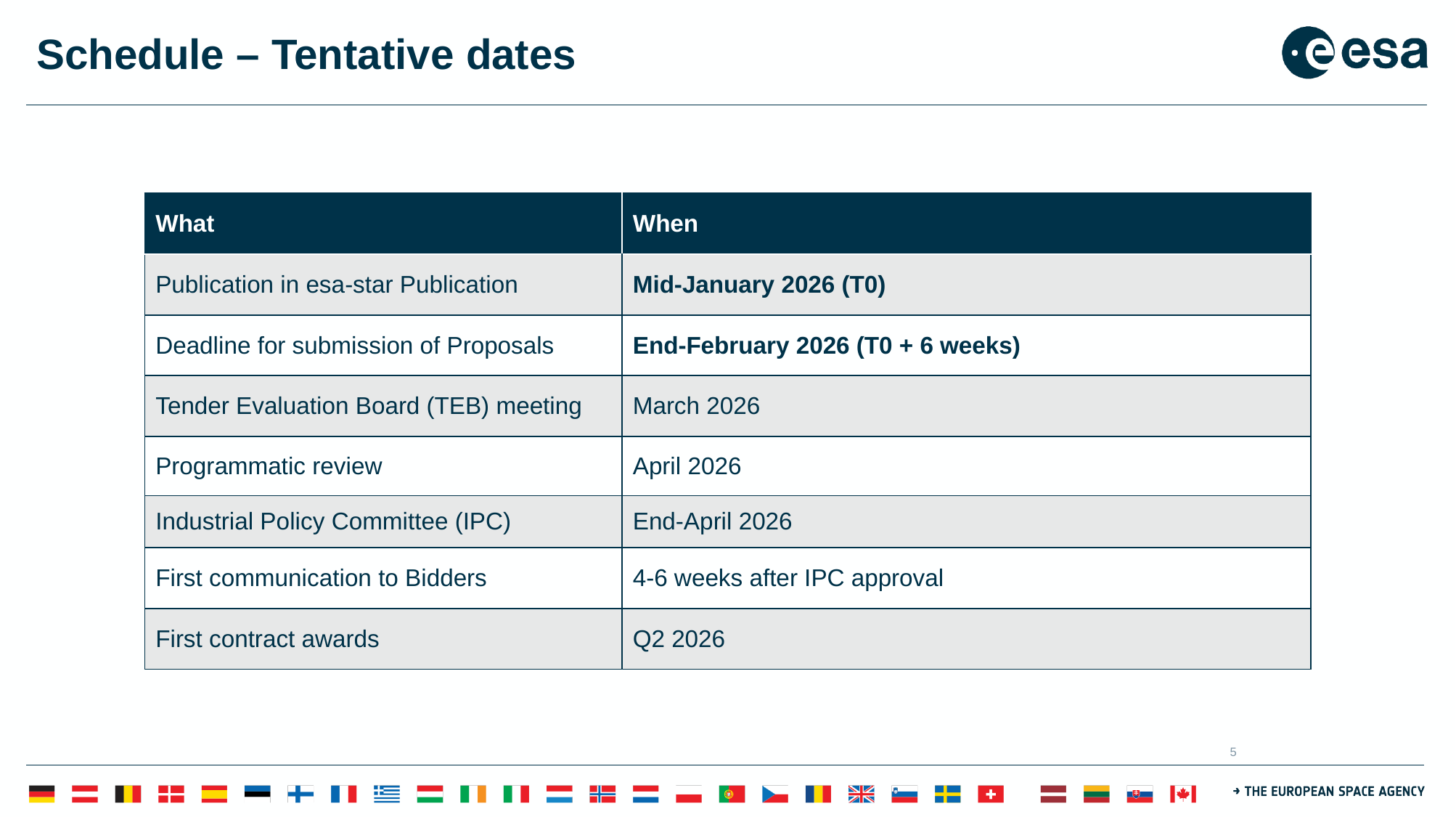

# Schedule – Tentative dates
| What | When |
| --- | --- |
| Publication in esa-star Publication | Mid-January 2026 (T0) |
| Deadline for submission of Proposals | End-February 2026 (T0 + 6 weeks) |
| Tender Evaluation Board (TEB) meeting | March 2026 |
| Programmatic review | April 2026 |
| Industrial Policy Committee (IPC) | End-April 2026 |
| First communication to Bidders | 4-6 weeks after IPC approval |
| First contract awards | Q2 2026 |